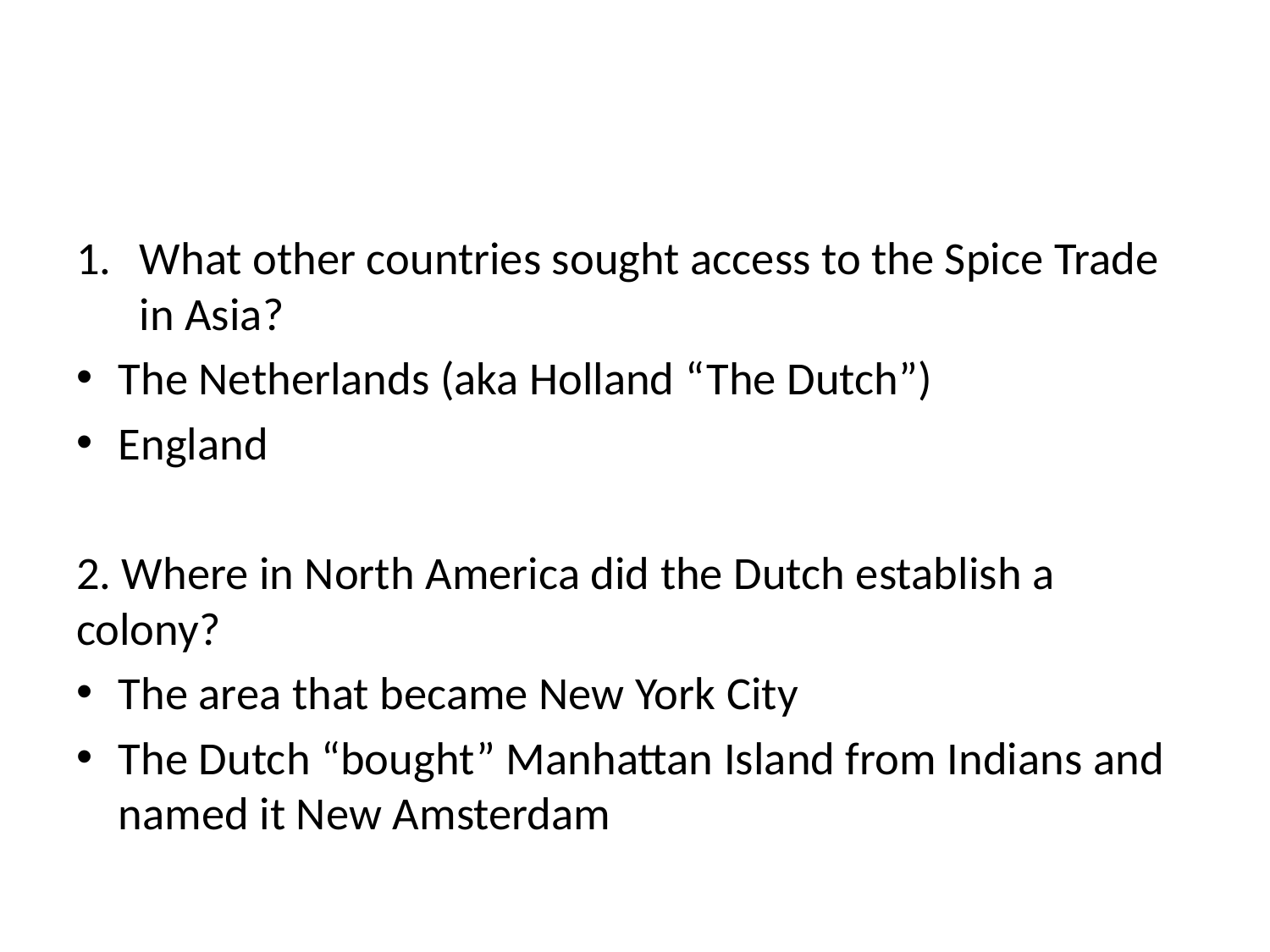

#
What other countries sought access to the Spice Trade in Asia?
The Netherlands (aka Holland “The Dutch”)
England

2. Where in North America did the Dutch establish a colony?
The area that became New York City
The Dutch “bought” Manhattan Island from Indians and named it New Amsterdam